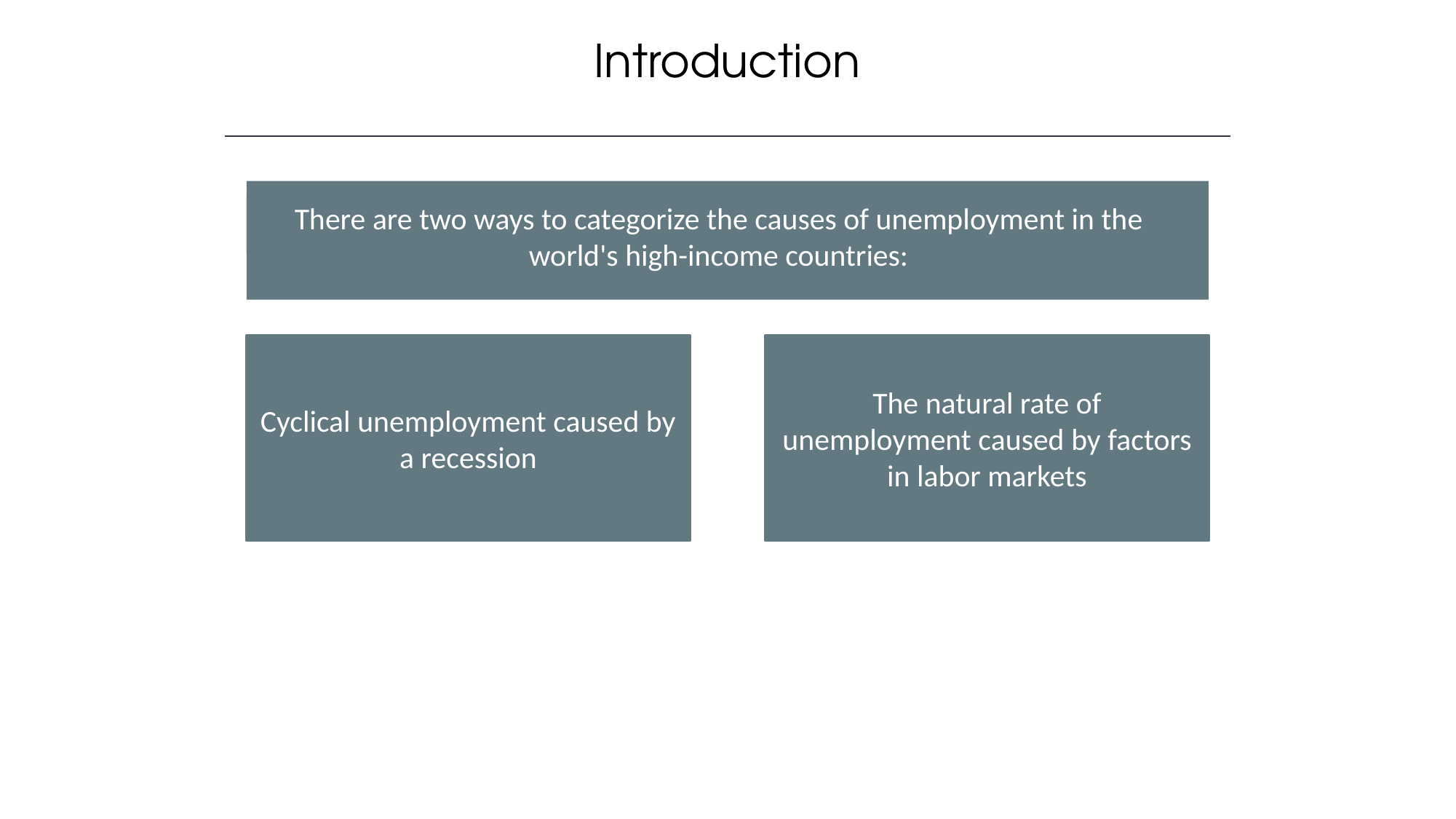

Introduction

There are two ways to categorize the causes of unemployment in the world's high-income countries:
Cyclical unemployment caused by a recession
The natural rate of unemployment caused by factors in labor markets